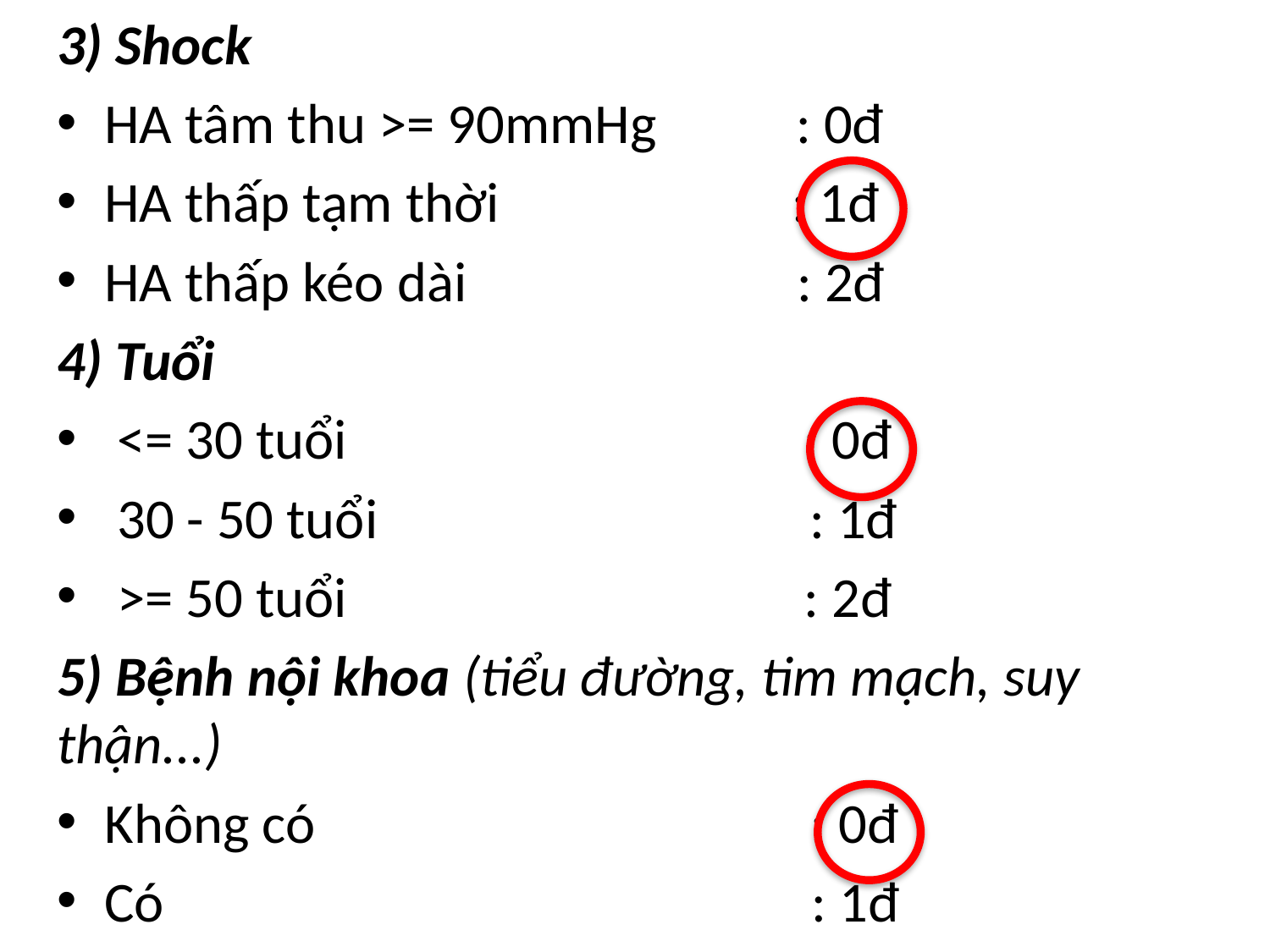

3) Shock
HA tâm thu >= 90mmHg           : 0đ
HA thấp tạm thời                       : 1đ
HA thấp kéo dài                          : 2đ
4) Tuổi
 <= 30 tuổi                                    : 0đ
 30 - 50 tuổi                                  : 1đ
 >= 50 tuổi                                    : 2đ
5) Bệnh nội khoa (tiểu đường, tim mạch, suy thận...)
Không có                                       : 0đ
Có                                                   : 1đ